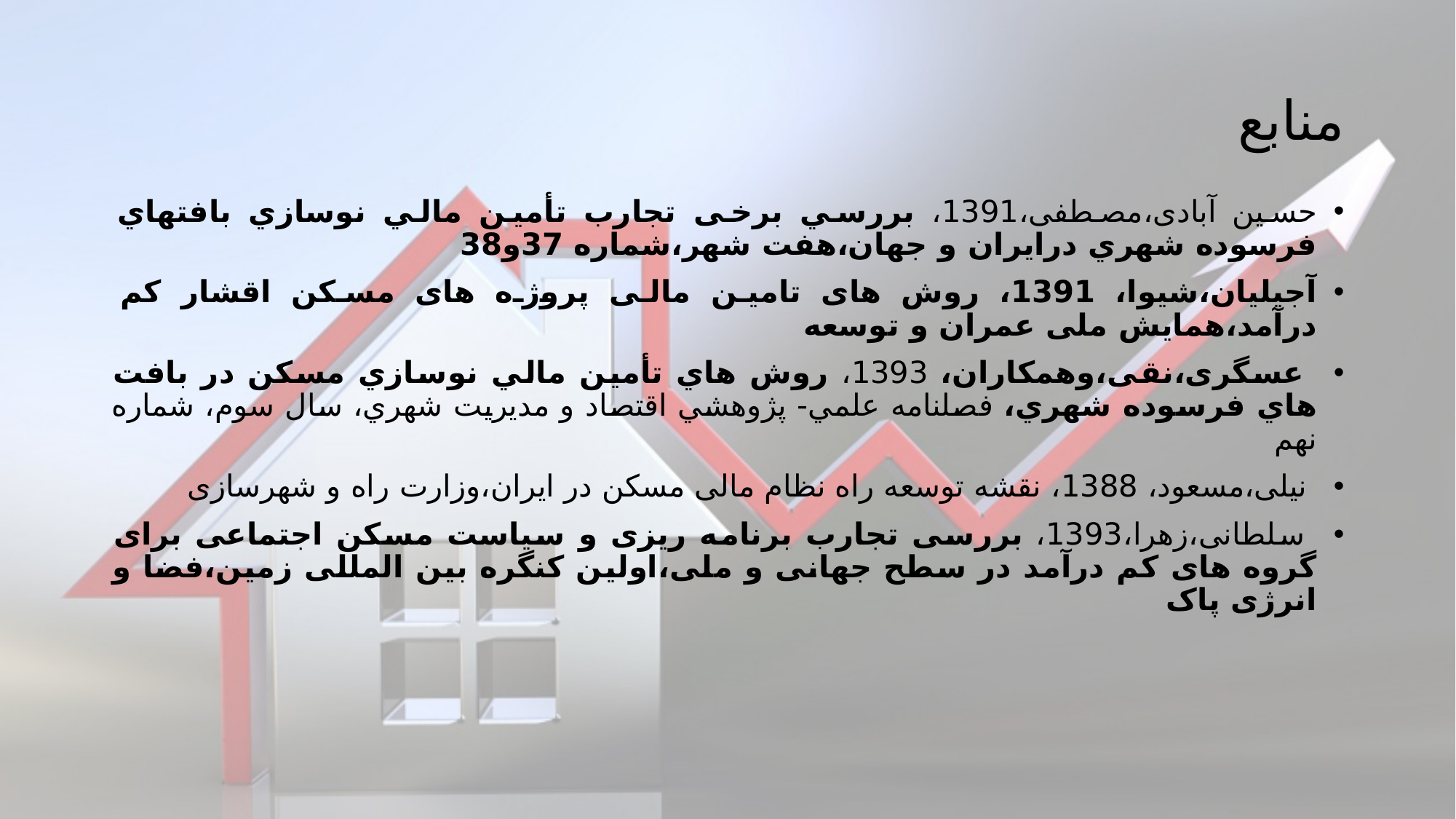

# منابع
حسین آبادی،مصطفی،1391، بررسي برخی تجارب تأمين مالي نوسازي بافتهاي فرسوده شهري درايران و جهان،هفت شهر،شماره 37و38
آجیلیان،شیوا، 1391، روش های تامین مالی پروژه های مسکن اقشار کم درآمد،همایش ملی عمران و توسعه
 عسگری،نقی،وهمکاران، 1393، روش هاي تأمين مالي نوسازي مسكن در بافت هاي فرسوده شهري، فصلنامه علمي- پژوهشي اقتصاد و مديريت شهري، سال سوم، شماره نهم
 نیلی،مسعود، 1388، نقشه توسعه راه نظام مالی مسکن در ایران،وزارت راه و شهرسازی
 سلطانی،زهرا،1393، بررسی تجارب برنامه ریزی و سیاست مسکن اجتماعی برای گروه های کم درآمد در سطح جهانی و ملی،اولین کنگره بین المللی زمین،فضا و انرژی پاک